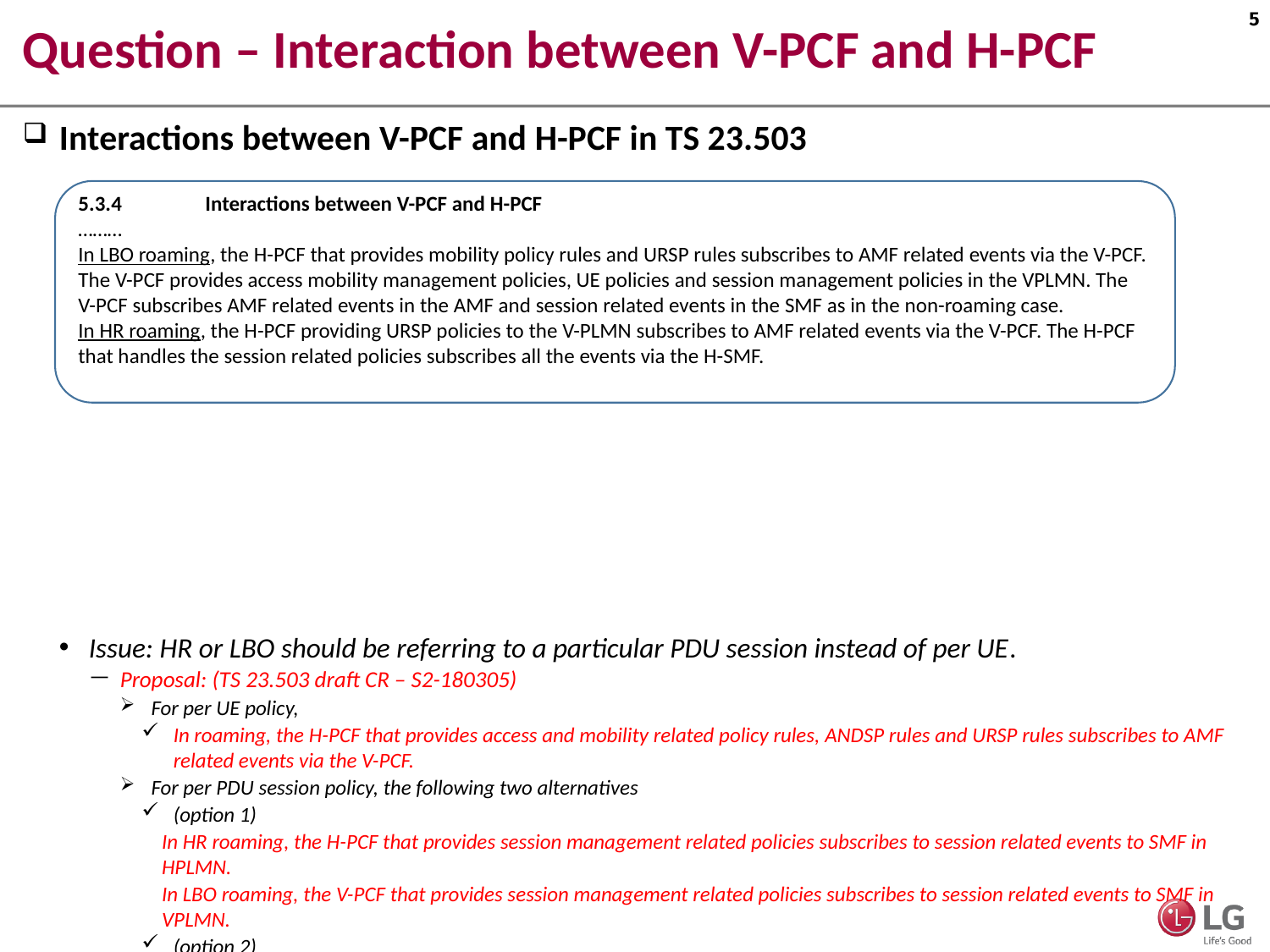

# Question – Interaction between V-PCF and H-PCF
Interactions between V-PCF and H-PCF in TS 23.503

Issue: HR or LBO should be referring to a particular PDU session instead of per UE.
Proposal: (TS 23.503 draft CR – S2-180305)
For per UE policy,
In roaming, the H-PCF that provides access and mobility related policy rules, ANDSP rules and URSP rules subscribes to AMF related events via the V-PCF.
For per PDU session policy, the following two alternatives
(option 1)
In HR roaming, the H-PCF that provides session management related policies subscribes to session related events to SMF in HPLMN.
In LBO roaming, the V-PCF that provides session management related policies subscribes to session related events to SMF in VPLMN.
(option 2)
The PCF that provides session management related policies (i.e. H-PCF in HR roaming, V-PCF in LBO roaming) subscribes to session related events to the SMF in the same PLMN.
5.3.4	Interactions between V-PCF and H-PCF
………
In LBO roaming, the H-PCF that provides mobility policy rules and URSP rules subscribes to AMF related events via the V-PCF. The V-PCF provides access mobility management policies, UE policies and session management policies in the VPLMN. The V-PCF subscribes AMF related events in the AMF and session related events in the SMF as in the non-roaming case.
In HR roaming, the H-PCF providing URSP policies to the V-PLMN subscribes to AMF related events via the V-PCF. The H-PCF that handles the session related policies subscribes all the events via the H-SMF.